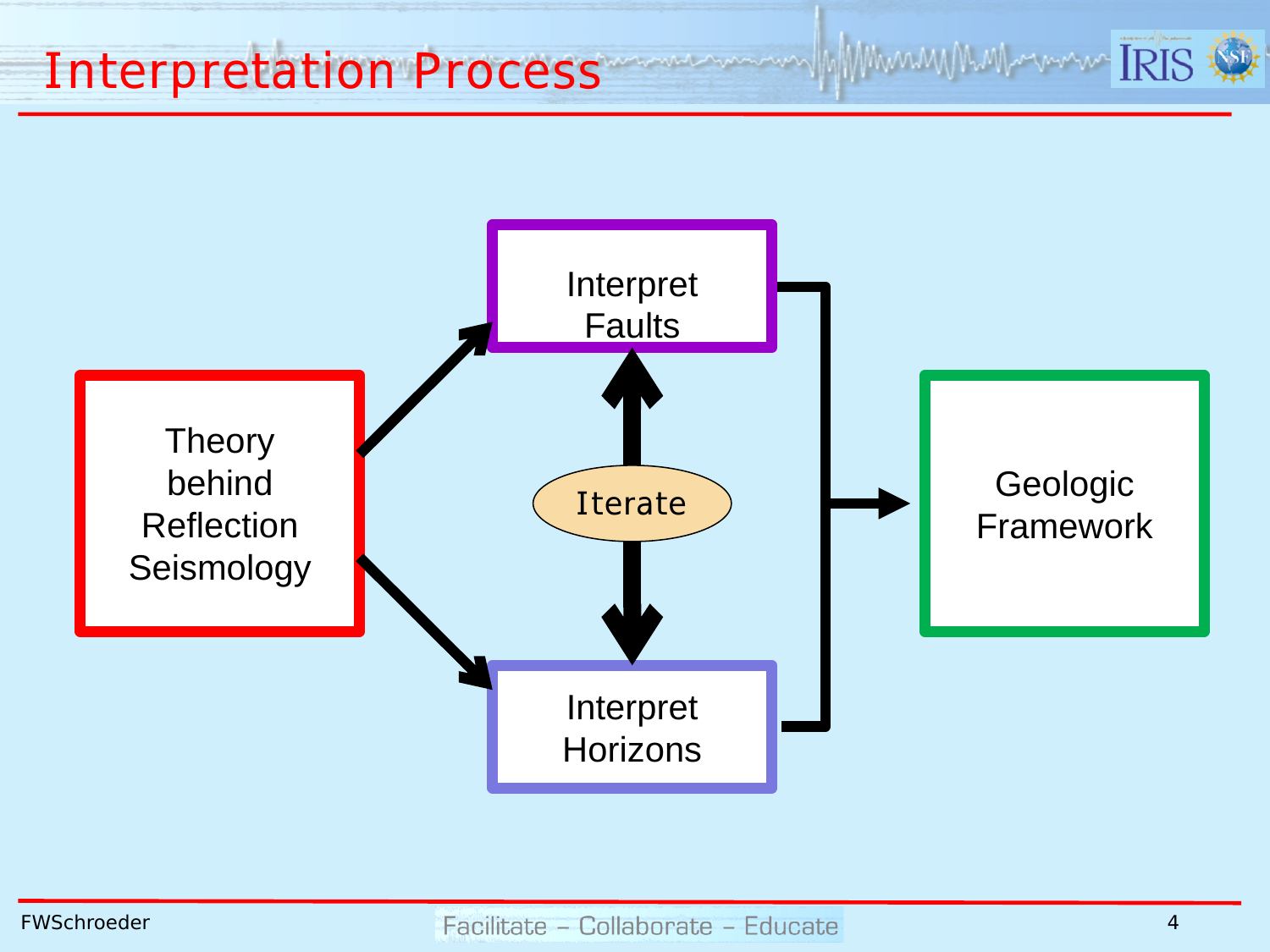

# Interpretation Process

Interpret Faults
Iterate

Interpret Horizons

Geologic Framework

Theory behind Reflection Seismology